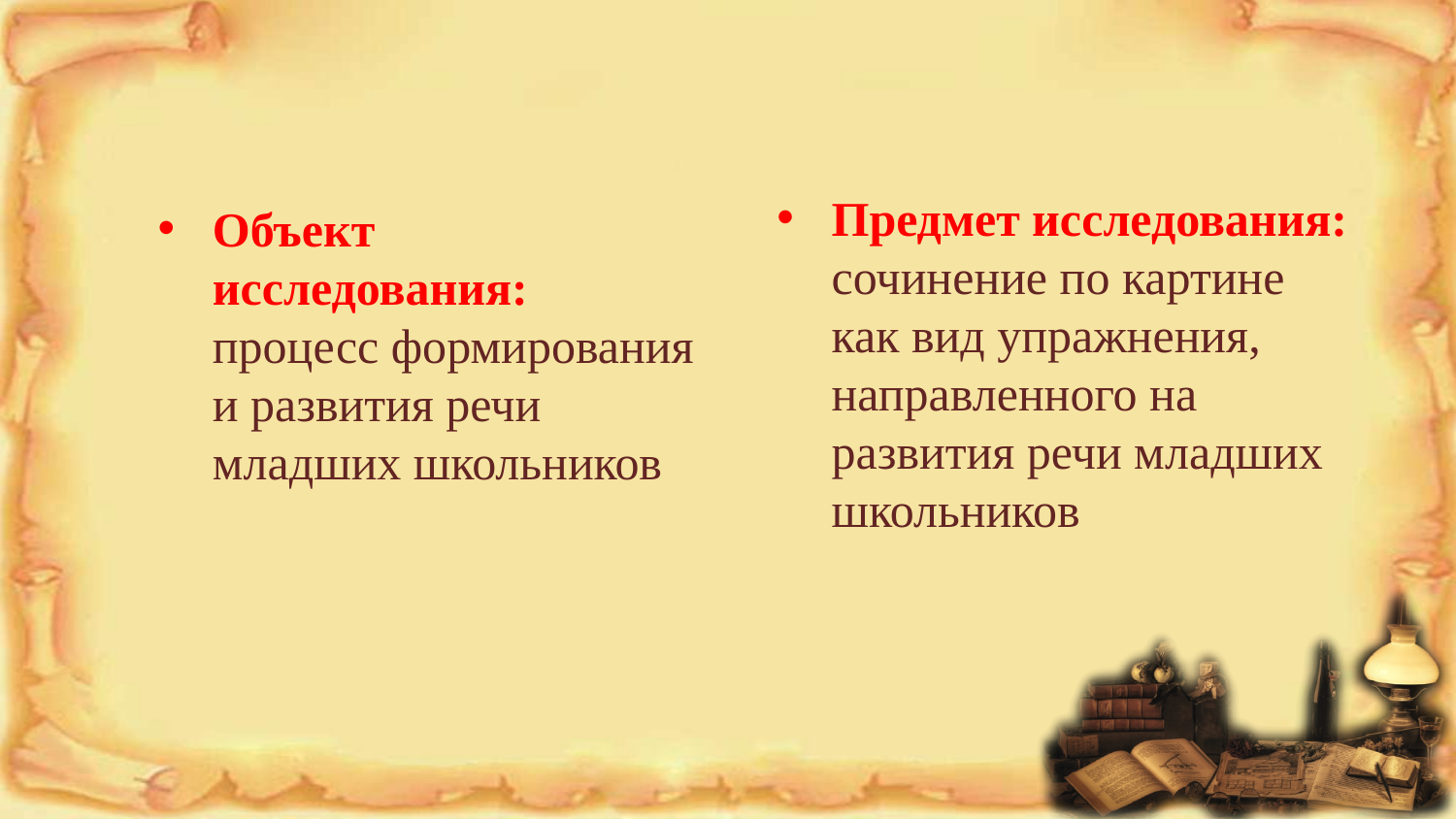

#
Предмет исследования: сочинение по картине как вид упражнения, направленного на развития речи младших школьников

Объект исследования: процесс формирования и развития речи младших школьников